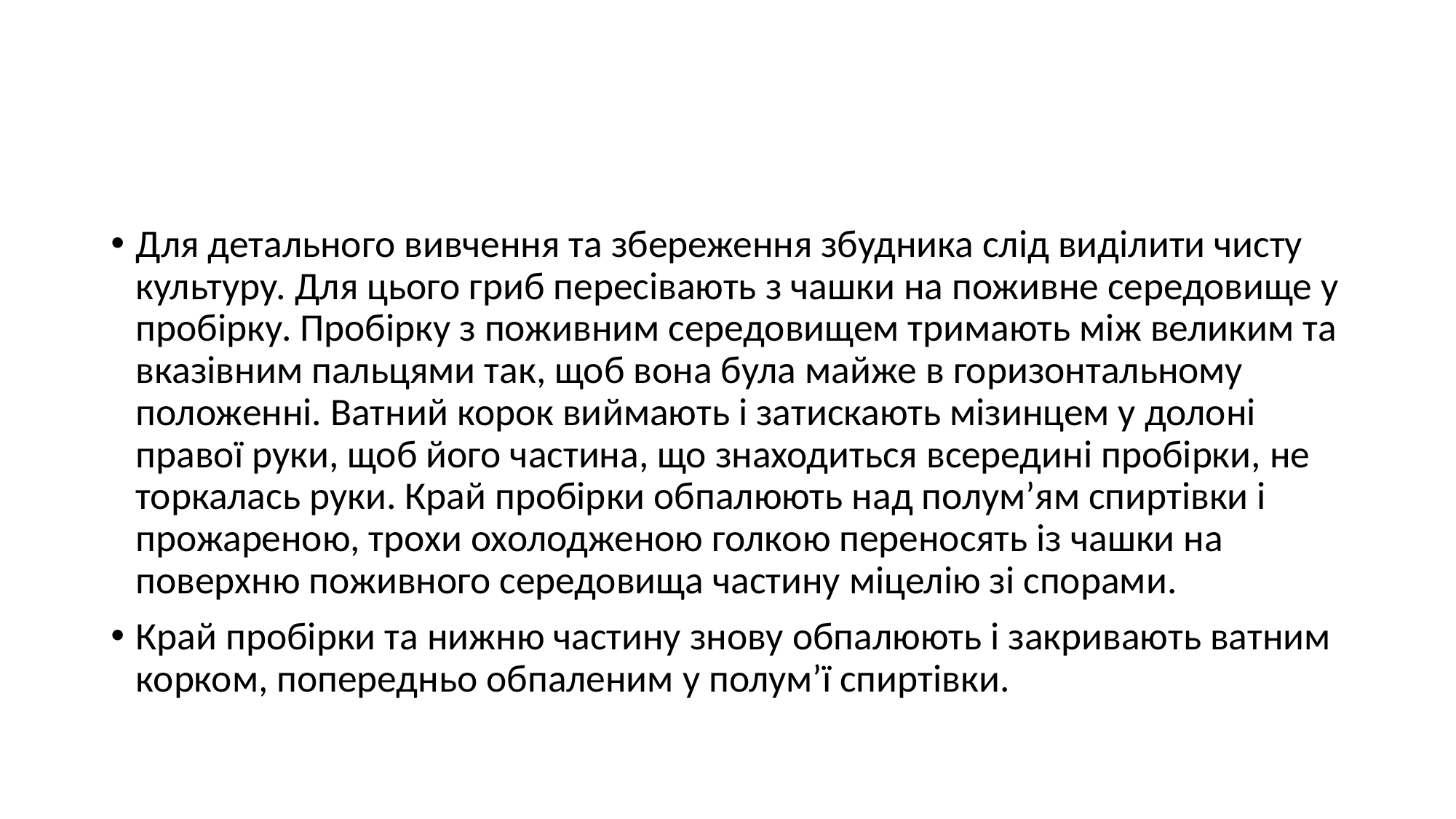

#
Для детального вивчення та збереження збудника слід виділити чисту культуру. Для цього гриб пересівають з чашки на поживне середовище у пробірку. Пробірку з поживним середовищем тримають між великим та вказівним пальцями так, щоб вона була майже в горизонтальному положенні. Ватний корок виймають і затискають мізинцем у долоні правої руки, щоб його частина, що знаходиться всередині пробірки, не торкалась руки. Край пробірки обпалюють над полум’ям спиртівки і прожареною, трохи охолодженою голкою переносять із чашки на поверхню поживного середовища частину міцелію зі спорами.
Край пробірки та нижню частину знову обпалюють і закривають ватним корком, попередньо обпаленим у полум’ї спиртівки.